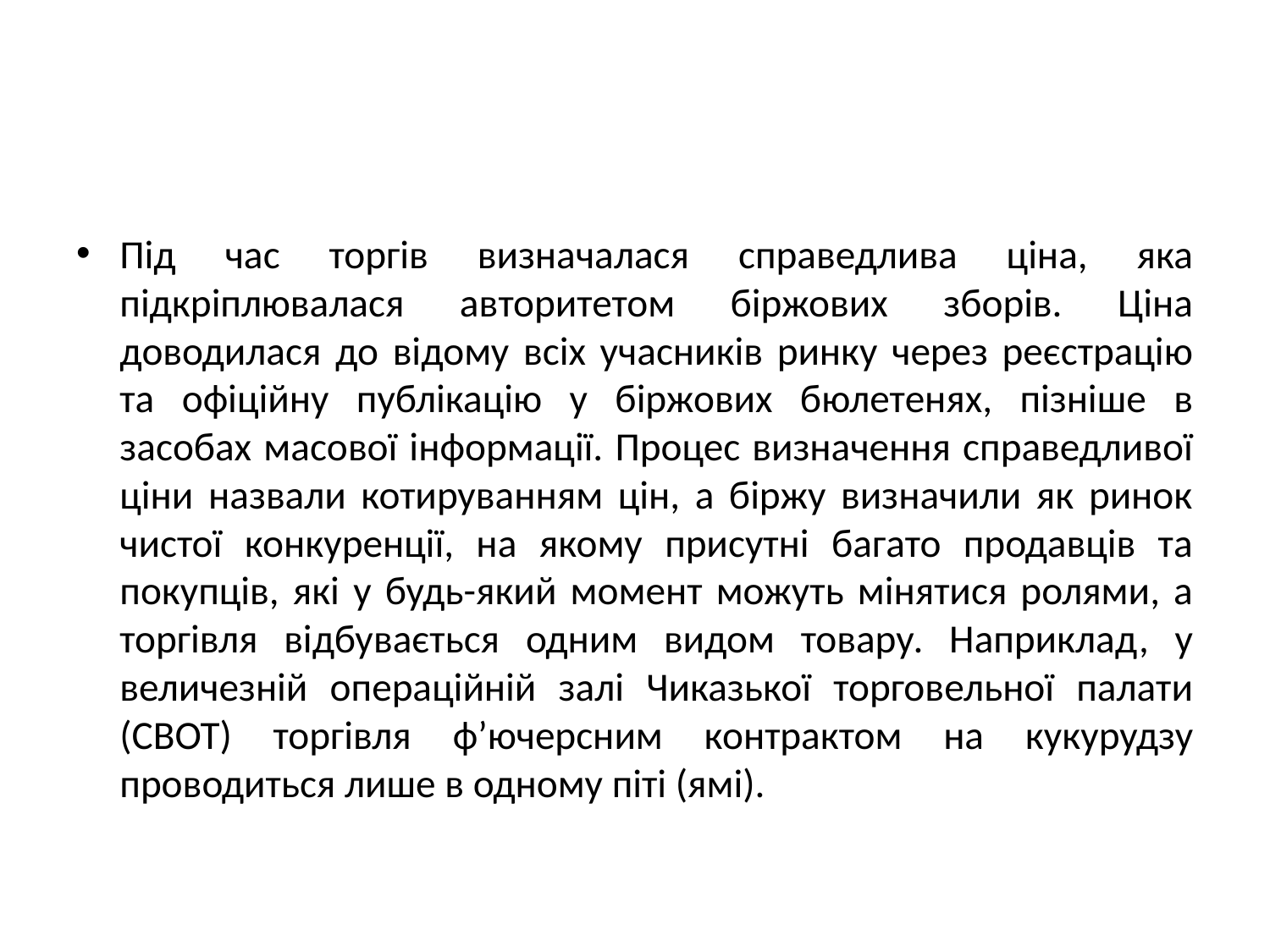

#
Під час торгів визначалася справедлива ціна, яка підкріплювалася авторитетом біржових зборів. Ціна доводилася до відому всіх учасників ринку через реєстрацію та офіційну публікацію у біржових бюлетенях, пізніше в засобах масової інформації. Процес визначення справедливої ціни назвали котируванням цін, а біржу визначили як ринок чистої конкуренції, на якому присутні багато продавців та покупців, які у будь-який момент можуть мінятися ролями, а торгівля відбувається одним видом товару. Наприклад, у величезній операційній залі Чиказької торговельної палати (CBOT) торгівля ф’ючерсним контрактом на кукурудзу проводиться лише в одному піті (ямі).